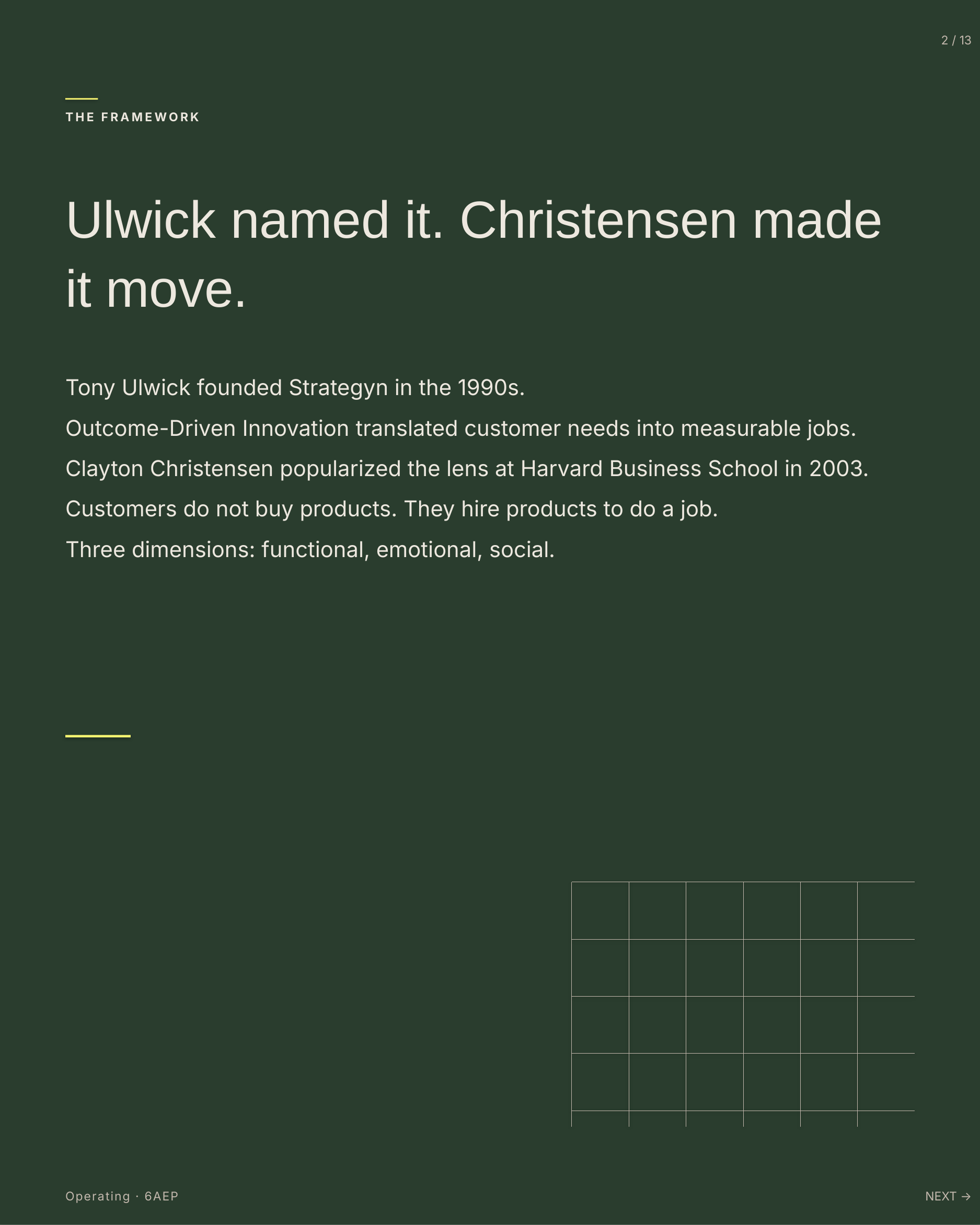

2 / 13

THE FRAMEWORK
Ulwick named it. Christensen made it move.
Tony Ulwick founded Strategyn in the 1990s.
Outcome-Driven Innovation translated customer needs into measurable jobs.
Clayton Christensen popularized the lens at Harvard Business School in 2003.
Customers do not buy products. They hire products to do a job.
Three dimensions: functional, emotional, social.

Operating · 6AEP
NEXT →